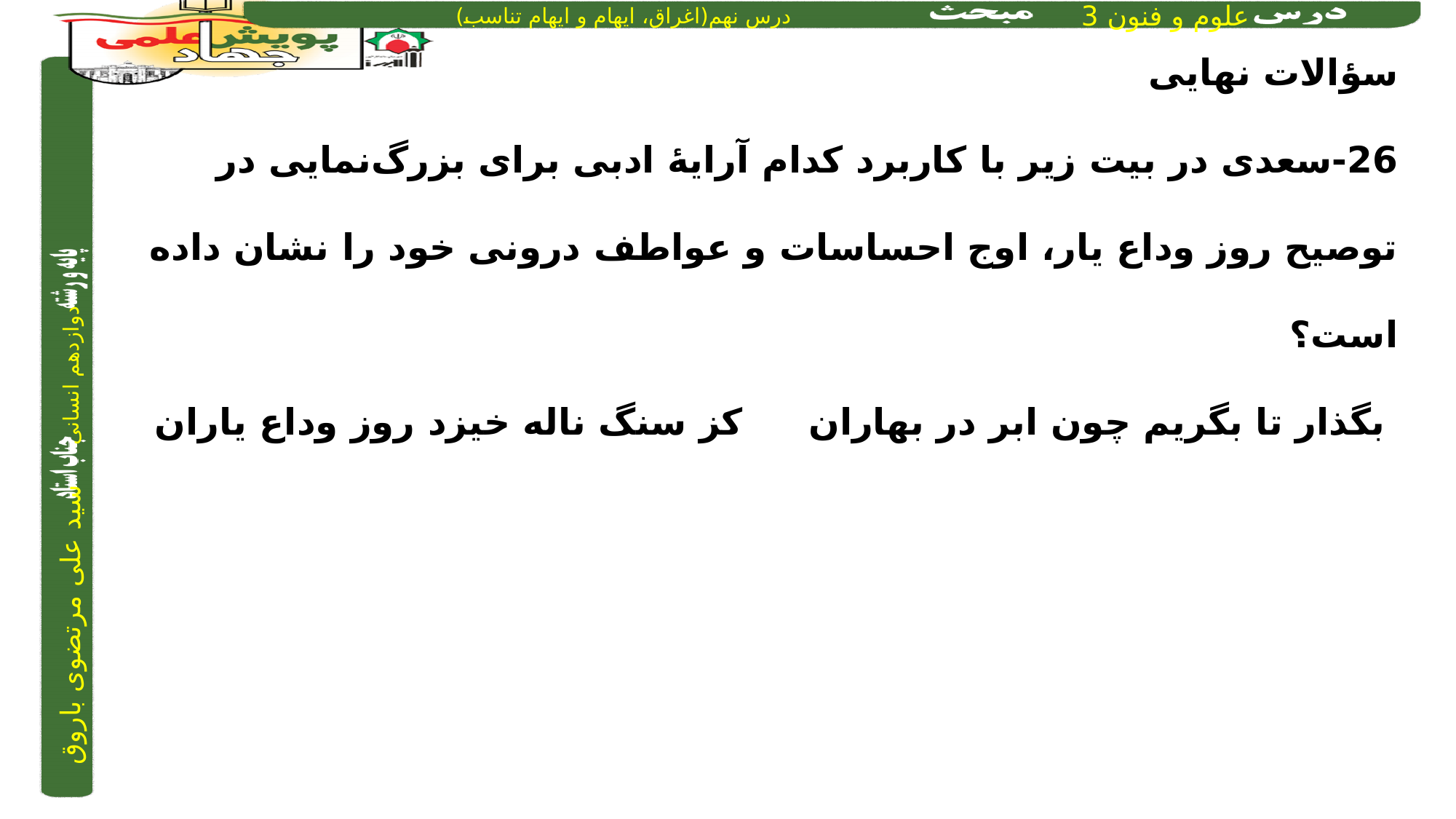

سؤالات نهایی
26-سعدی در بیت زیر با کاربرد کدام آرایۀ ادبی برای بزرگ‌نمایی در توصیح روز وداع یار، اوج احساسات و عواطف درونی خود را نشان داده است؟ ‌
 بگذار تا بگریم چون ابر در بهاران	 	کز سنگ ناله خیزد روز وداع یاران